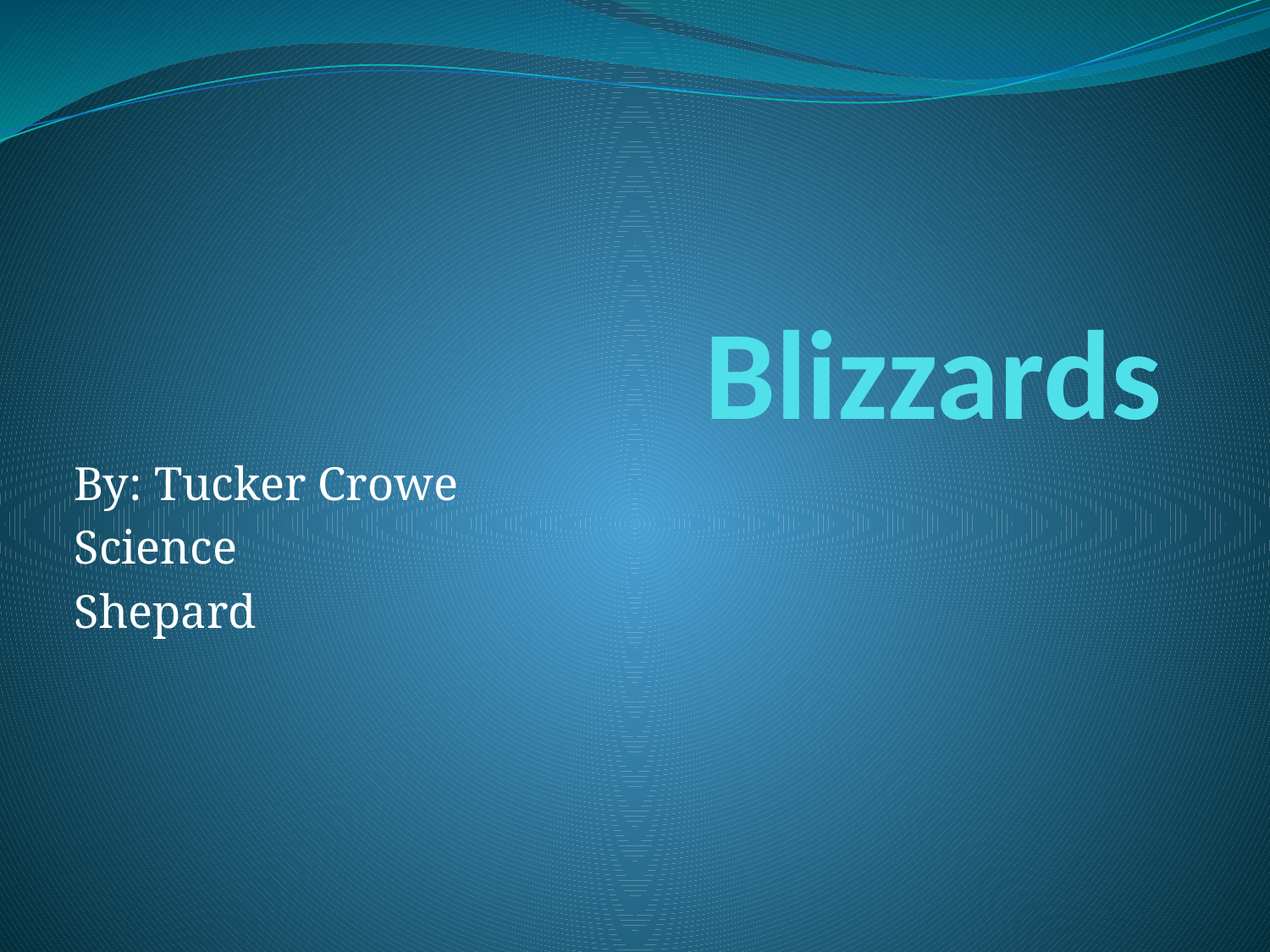

# Blizzards
By: Tucker Crowe
Science
Shepard